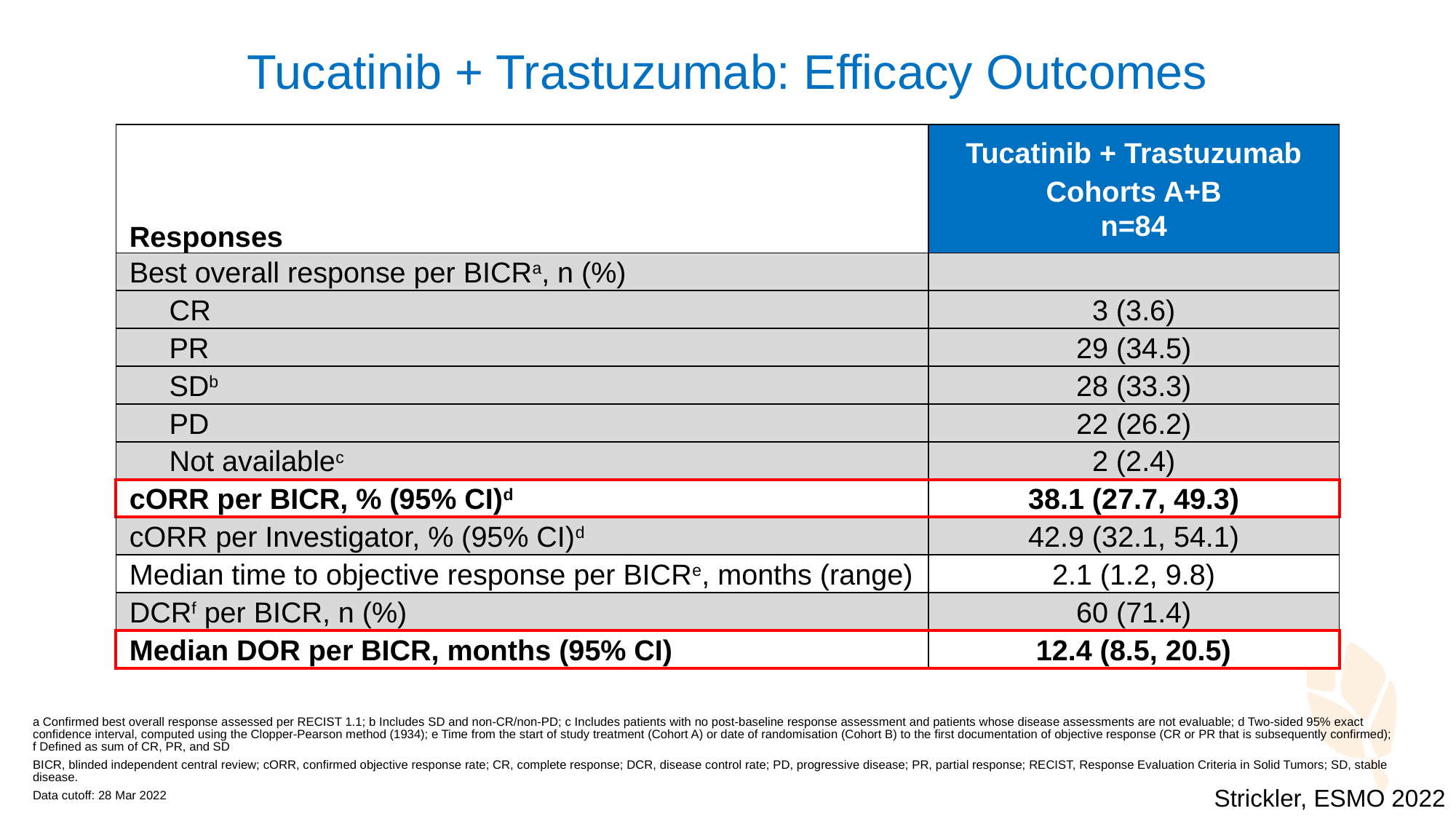

# Tucatinib + Trastuzumab: Efficacy Outcomes
| Responses | Tucatinib + Trastuzumab Cohorts A+B n=84 |
| --- | --- |
| Best overall response per BICRa, n (%) |  |
| CR | 3 (3.6) |
| PR | 29 (34.5) |
| SDb | 28 (33.3) |
| PD | 22 (26.2) |
| Not availablec | 2 (2.4) |
| cORR per BICR, % (95% CI)d | 38.1 (27.7, 49.3) |
| cORR per Investigator, % (95% CI)d | 42.9 (32.1, 54.1) |
| Median time to objective response per BICRe, months (range) | 2.1 (1.2, 9.8) |
| DCRf per BICR, n (%) | 60 (71.4) |
| Median DOR per BICR, months (95% CI) | 12.4 (8.5, 20.5) |
a Confirmed best overall response assessed per RECIST 1.1; b Includes SD and non-CR/non-PD; c Includes patients with no post-baseline response assessment and patients whose disease assessments are not evaluable; d Two-sided 95% exact confidence interval, computed using the Clopper-Pearson method (1934); e Time from the start of study treatment (Cohort A) or date of randomisation (Cohort B) to the first documentation of objective response (CR or PR that is subsequently confirmed);
f Defined as sum of CR, PR, and SD
BICR, blinded independent central review; cORR, confirmed objective response rate; CR, complete response; DCR, disease control rate; PD, progressive disease; PR, partial response; RECIST, Response Evaluation Criteria in Solid Tumors; SD, stable disease.
Data cutoff: 28 Mar 2022
Strickler, ESMO 2022